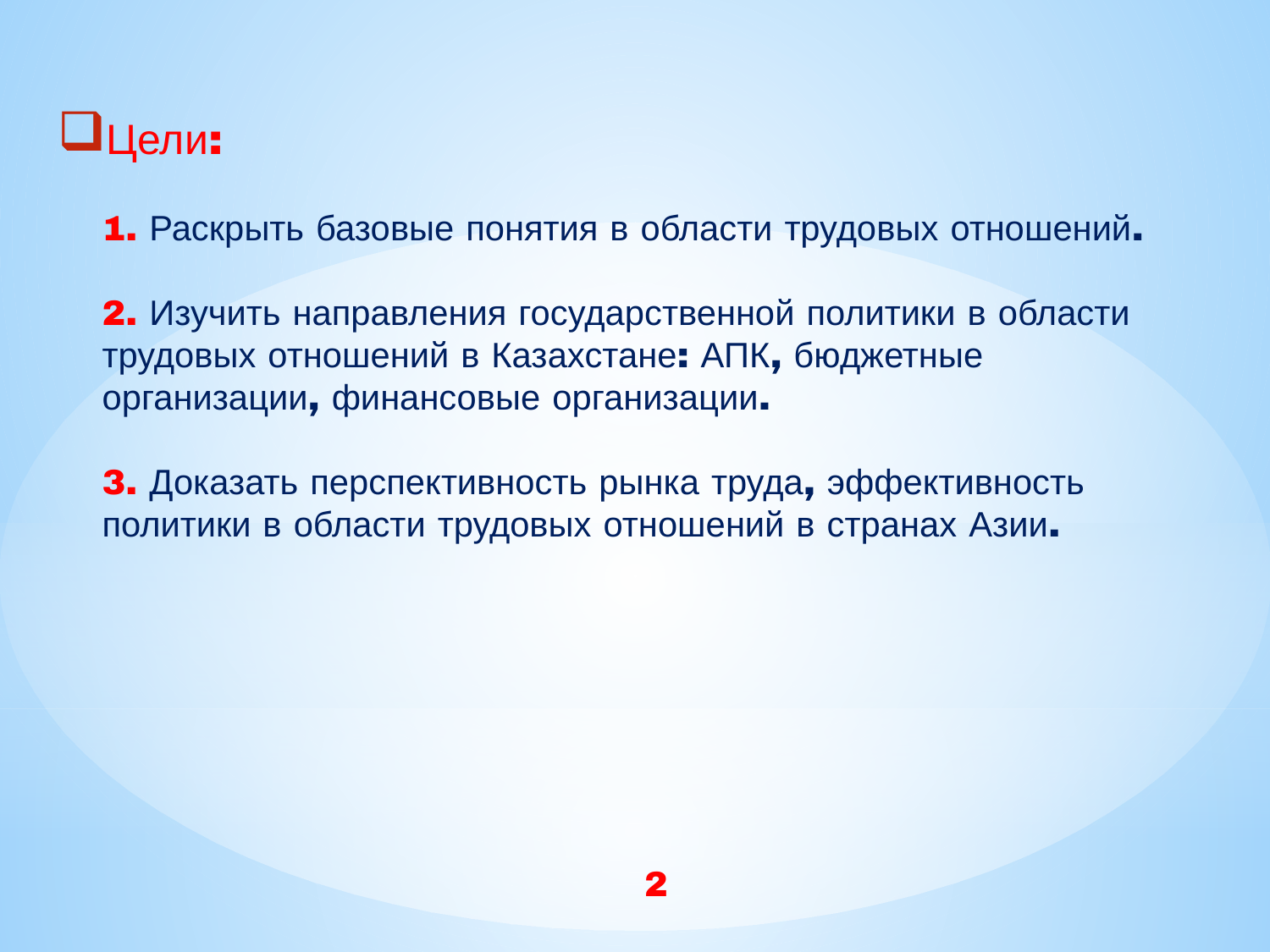

# Цели: 1. Раскрыть базовые понятия в области трудовых отношений. 2. Изучить направления государственной политики в области трудовых отношений в Казахстане: АПК, бюджетные организации, финансовые организации. 3. Доказать перспективность рынка труда, эффективность политики в области трудовых отношений в странах Азии.

2